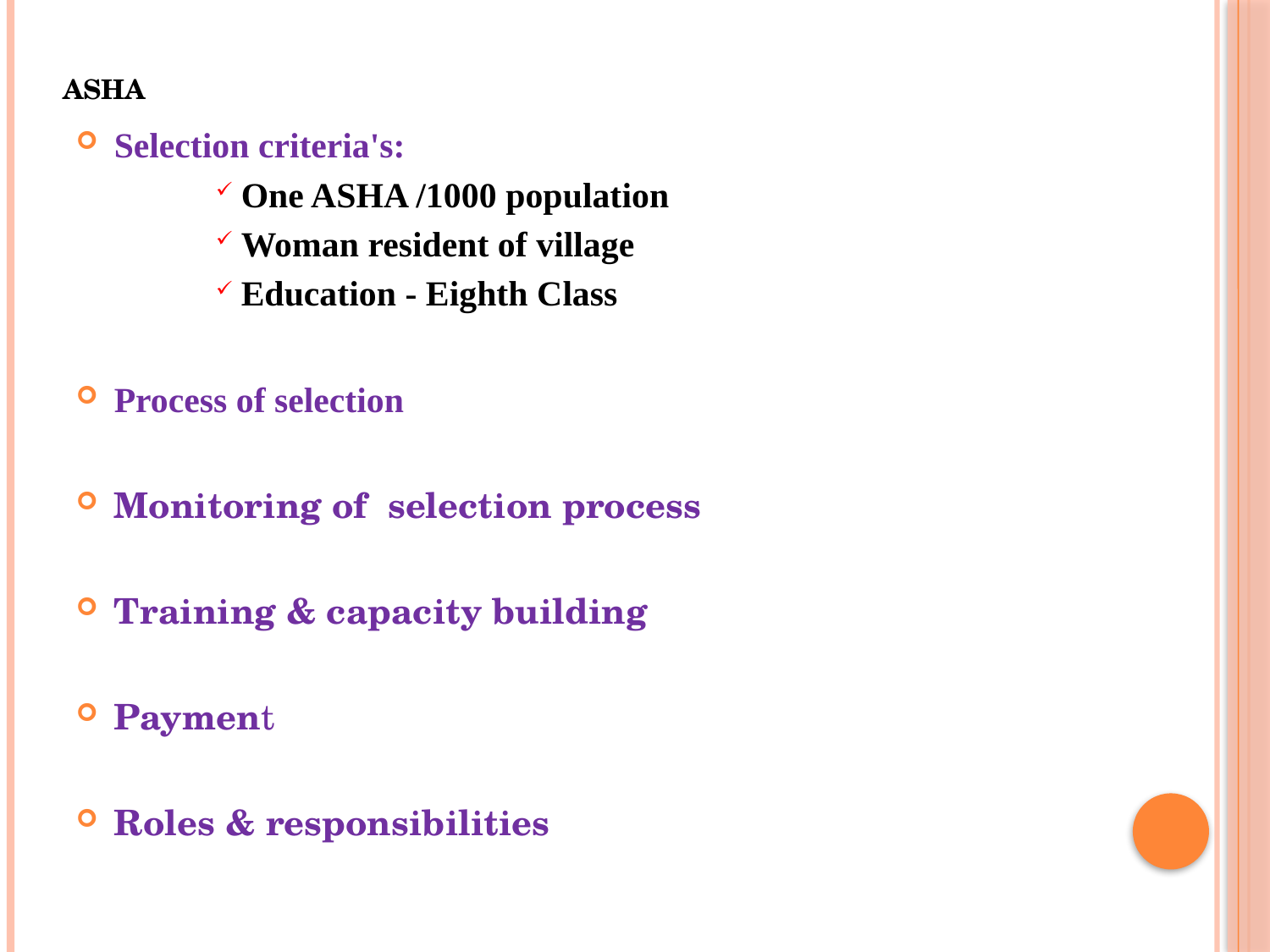

# ASHA
Selection criteria's:
One ASHA /1000 population
Woman resident of village
Education - Eighth Class

Process of selection

Monitoring of  selection process

Training & capacity building

Payment

Roles & responsibilities